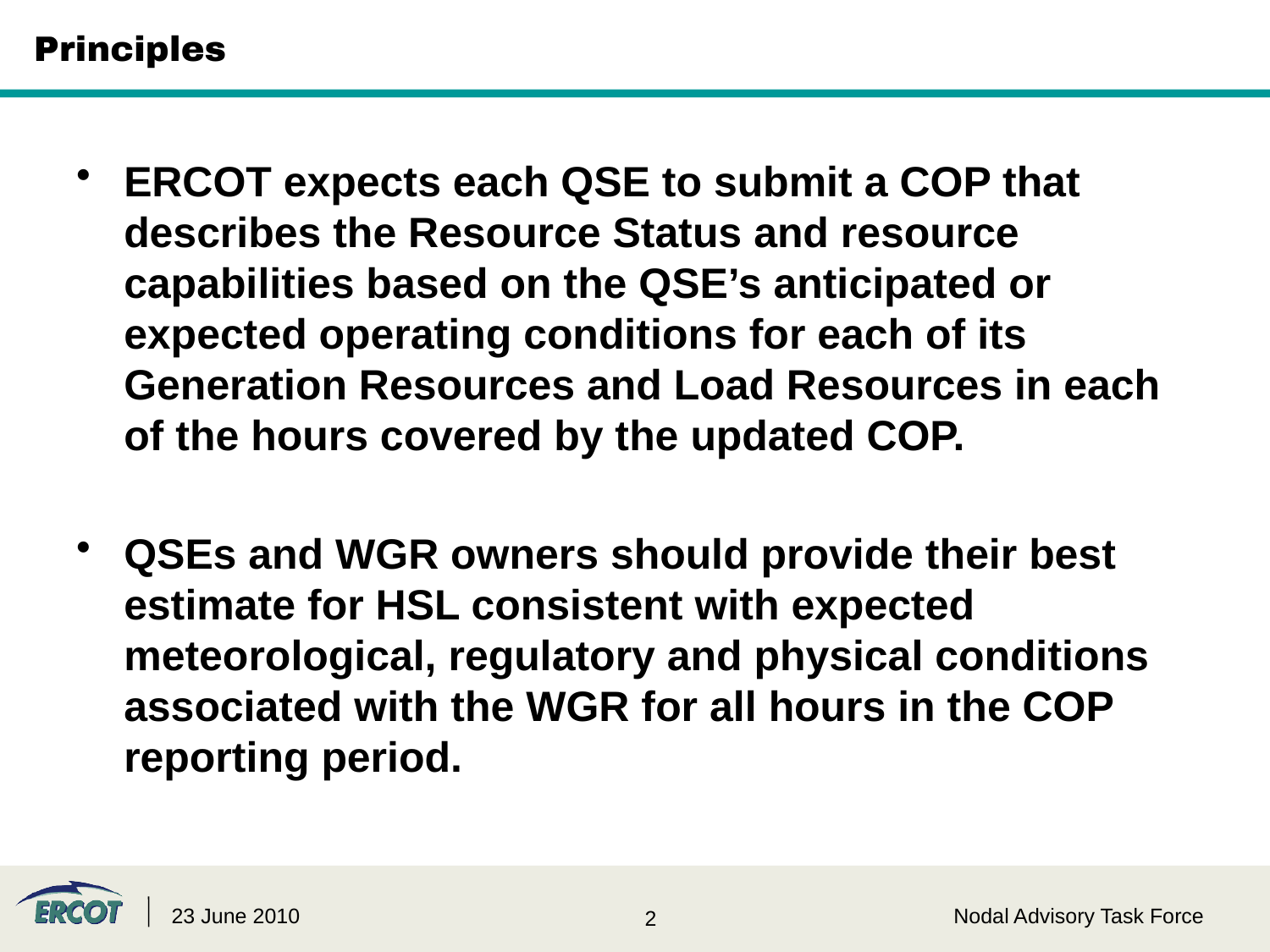

# Principles
ERCOT expects each QSE to submit a COP that describes the Resource Status and resource capabilities based on the QSE’s anticipated or expected operating conditions for each of its Generation Resources and Load Resources in each of the hours covered by the updated COP.

QSEs and WGR owners should provide their best estimate for HSL consistent with expected meteorological, regulatory and physical conditions associated with the WGR for all hours in the COP reporting period.

23 June 2010
Nodal Advisory Task Force